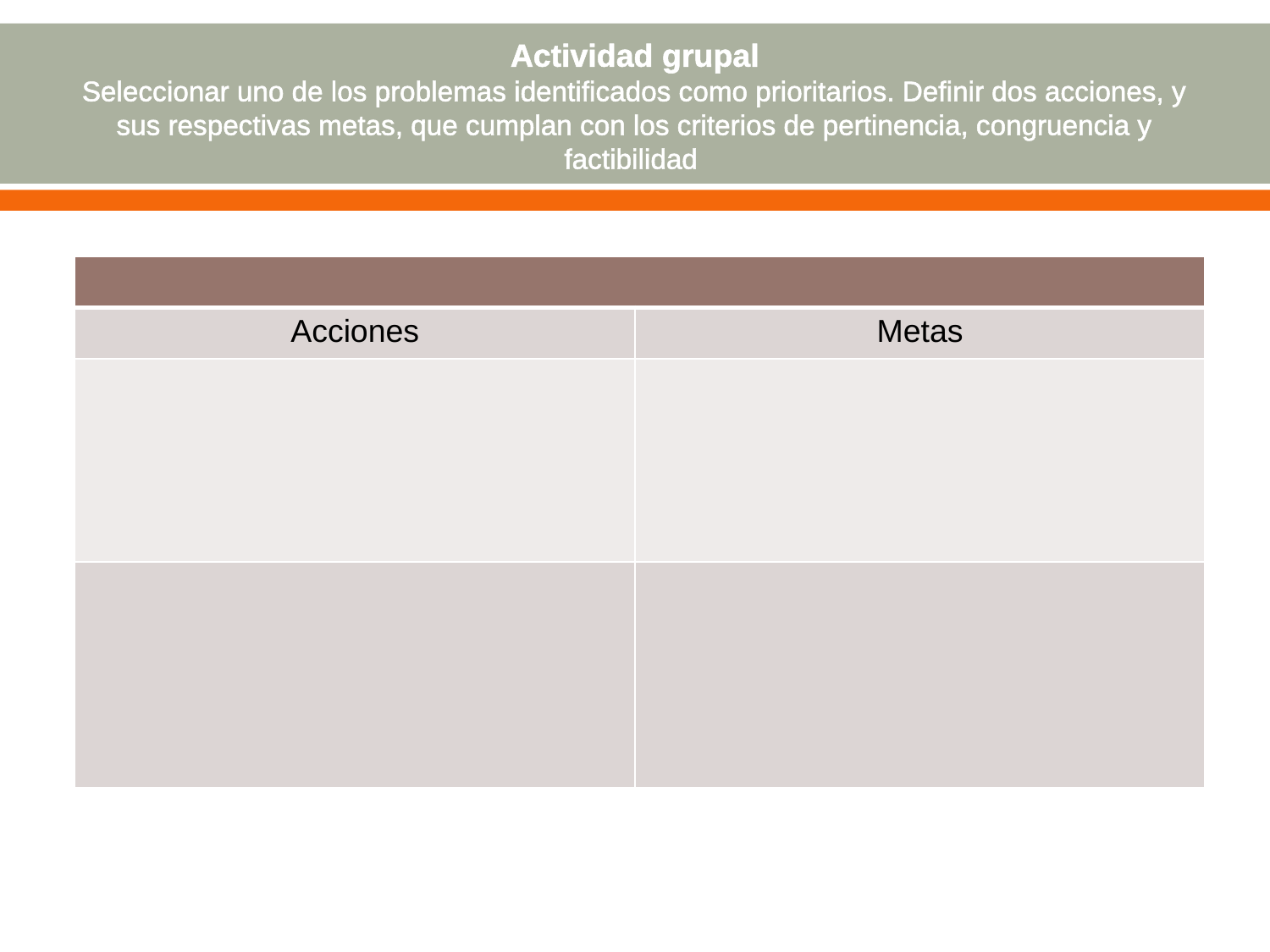

# Actividad grupal Seleccionar uno de los problemas identificados como prioritarios. Definir dos acciones, y sus respectivas metas, que cumplan con los criterios de pertinencia, congruencia y factibilidad
|  |  |
| --- | --- |
| Acciones | Metas |
|  |  |
|  |  |